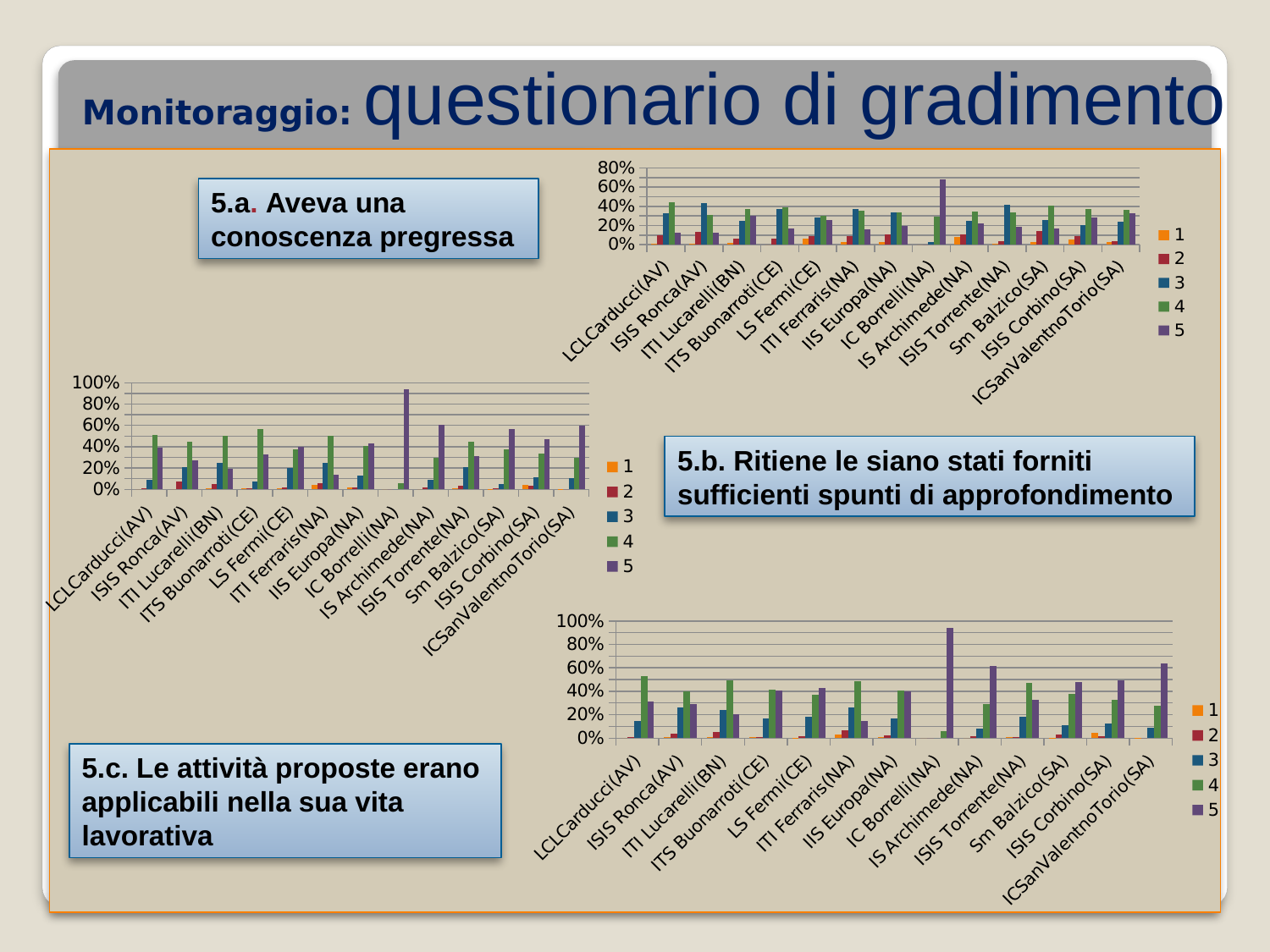

Monitoraggio: questionario di gradimento

### Chart

| Category | 1 | 2 | 3 | 4 | 5 |
|---|---|---|---|---|---|
| LCLCarducci(AV) | 0.010000000000000005 | 0.1 | 0.3300000000000004 | 0.44 | 0.12000000000000002 |
| ISIS Ronca(AV) | 0.010000000000000005 | 0.13 | 0.43000000000000027 | 0.3100000000000003 | 0.12000000000000002 |
| ITI Lucarelli(BN) | 0.01644736842105263 | 0.0625 | 0.24342105263157893 | 0.3750000000000003 | 0.3026315789473684 |
| ITS Buonarroti(CE) | 0.0 | 0.058750000000000004 | 0.3751250000000003 | 0.3935833333333336 | 0.17025 |
| LS Fermi(CE) | 0.06256717115412774 | 0.0926343986126597 | 0.2851860015990456 | 0.3027926984448726 | 0.2568197301892957 |
| ITI Ferraris(NA) | 0.025 | 0.08500000000000005 | 0.3700000000000003 | 0.35500000000000026 | 0.16 |
| IIS Europa(NA) | 0.022727272727272776 | 0.10984848484848486 | 0.33901515151515177 | 0.3371212121212123 | 0.19128787878787878 |
| IC Borrelli(NA) | 0.0 | 0.0 | 0.03030303030303031 | 0.28956228956228997 | 0.6801346801346807 |
| IS Archimede(NA) | 0.07765151515151515 | 0.10606060606060617 | 0.24810606060606075 | 0.3428030303030303 | 0.22537878787878787 |
| ISIS Torrente(NA) | 0.010000000000000005 | 0.04000000000000002 | 0.42000000000000026 | 0.34 | 0.19 |
| Sm Balzico(SA) | 0.025 | 0.14 | 0.2575 | 0.4100000000000003 | 0.1675 |
| ISIS Corbino(SA) | 0.05 | 0.08800000000000006 | 0.202 | 0.3740000000000003 | 0.28400000000000025 |
| ICSanValentnoTorio(SA) | 0.030000000000000002 | 0.0325 | 0.23500000000000004 | 0.3650000000000003 | 0.3300000000000004 |
5.a. Aveva una conoscenza pregressa

### Chart

| Category | 1 | 2 | 3 | 4 | 5 |
|---|---|---|---|---|---|
| LCLCarducci(AV) | 0.0 | 0.010000000000000005 | 0.09000000000000002 | 0.51 | 0.39000000000000035 |
| ISIS Ronca(AV) | 0.0 | 0.07000000000000002 | 0.21000000000000013 | 0.45 | 0.27 |
| ITI Lucarelli(BN) | 0.00986842105263158 | 0.04605263157894743 | 0.24671052631578938 | 0.5032894736842106 | 0.19407894736842118 |
| ITS Buonarroti(CE) | 0.006874999999999999 | 0.01306250000000001 | 0.07629166666666667 | 0.5677708333333346 | 0.3308125000000006 |
| LS Fermi(CE) | 0.00840931840931841 | 0.0193521931021931 | 0.19846391846391845 | 0.37802916552916604 | 0.3957454044954045 |
| ITI Ferraris(NA) | 0.04000000000000002 | 0.06000000000000003 | 0.25 | 0.505 | 0.14 |
| IIS Europa(NA) | 0.015151515151515164 | 0.020833333333333367 | 0.12878787878787878 | 0.4053030303030303 | 0.42992424242424293 |
| IC Borrelli(NA) | 0.0 | 0.0 | 0.0 | 0.06060606060606062 | 0.9393939393939394 |
| IS Archimede(NA) | 0.0 | 0.015151515151515164 | 0.08712121212121221 | 0.2954545454545459 | 0.6022727272727273 |
| ISIS Torrente(NA) | 0.010000000000000005 | 0.030000000000000002 | 0.21000000000000013 | 0.45 | 0.3100000000000003 |
| Sm Balzico(SA) | 0.0025000000000000022 | 0.010000000000000005 | 0.05250000000000001 | 0.3725000000000003 | 0.5625 |
| ISIS Corbino(SA) | 0.04400000000000003 | 0.032000000000000035 | 0.11599999999999998 | 0.3340000000000004 | 0.4720000000000003 |
| ICSanValentnoTorio(SA) | 0.0025000000000000022 | 0.0 | 0.10750000000000007 | 0.2975000000000003 | 0.595 |
5.b. Ritiene le siano stati forniti sufficienti spunti di approfondimento

### Chart

| Category | 1 | 2 | 3 | 4 | 5 |
|---|---|---|---|---|---|
| LCLCarducci(AV) | 0.0 | 0.010000000000000005 | 0.15000000000000013 | 0.53 | 0.3100000000000003 |
| ISIS Ronca(AV) | 0.010000000000000005 | 0.04000000000000002 | 0.26 | 0.4 | 0.29000000000000026 |
| ITI Lucarelli(BN) | 0.00986842105263158 | 0.055921052631578955 | 0.23684210526315788 | 0.4934210526315789 | 0.20394736842105288 |
| ITS Buonarroti(CE) | 0.0061875 | 0.0061875 | 0.17045833333333352 | 0.41118750000000026 | 0.40675 |
| LS Fermi(CE) | 0.0025141242937853163 | 0.01588368951117662 | 0.18362243259074526 | 0.37122366456928024 | 0.4267560890350134 |
| ITI Ferraris(NA) | 0.030000000000000002 | 0.07000000000000002 | 0.265 | 0.4850000000000003 | 0.15000000000000016 |
| IIS Europa(NA) | 0.005681818181818191 | 0.020833333333333367 | 0.16666666666666666 | 0.4053030303030303 | 0.4015151515151515 |
| IC Borrelli(NA) | 0.0 | 0.0 | 0.0 | 0.06060606060606062 | 0.9393939393939394 |
| IS Archimede(NA) | 0.0 | 0.015151515151515164 | 0.07765151515151515 | 0.2897727272727276 | 0.6174242424242427 |
| ISIS Torrente(NA) | 0.010000000000000005 | 0.010000000000000005 | 0.18000000000000013 | 0.4700000000000001 | 0.3300000000000004 |
| Sm Balzico(SA) | 0.0050000000000000044 | 0.02750000000000001 | 0.10750000000000008 | 0.38000000000000034 | 0.48250000000000026 |
| ISIS Corbino(SA) | 0.04400000000000003 | 0.019999999999999997 | 0.12200000000000007 | 0.32600000000000035 | 0.4900000000000003 |
| ICSanValentnoTorio(SA) | 0.0025000000000000022 | 0.0 | 0.085 | 0.2775 | 0.6350000000000006 |
5.c. Le attività proposte erano applicabili nella sua vita lavorativa